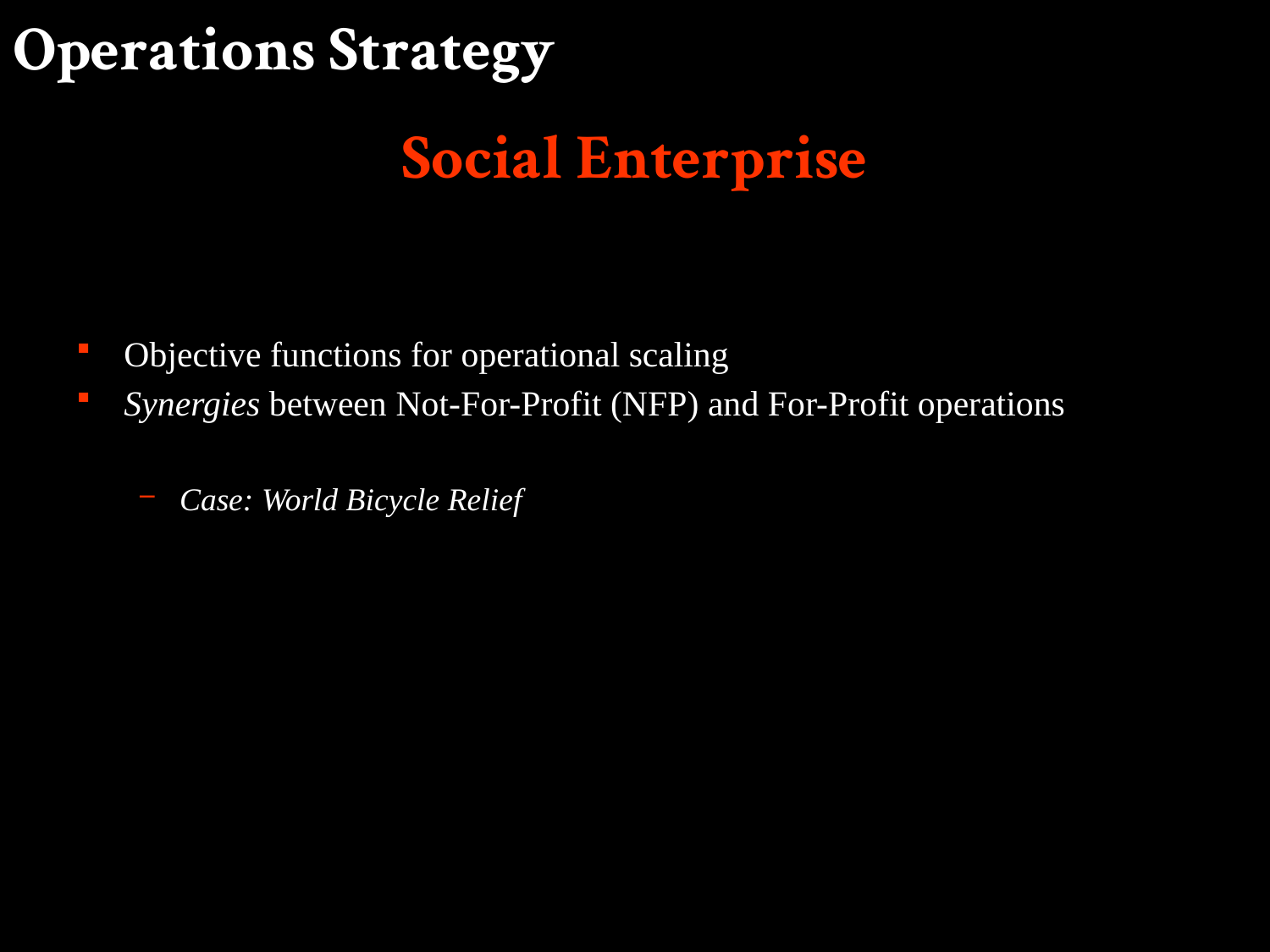

Operations Strategy
Social Enterprise
Objective functions for operational scaling
Synergies between Not-For-Profit (NFP) and For-Profit operations

Case: World Bicycle Relief